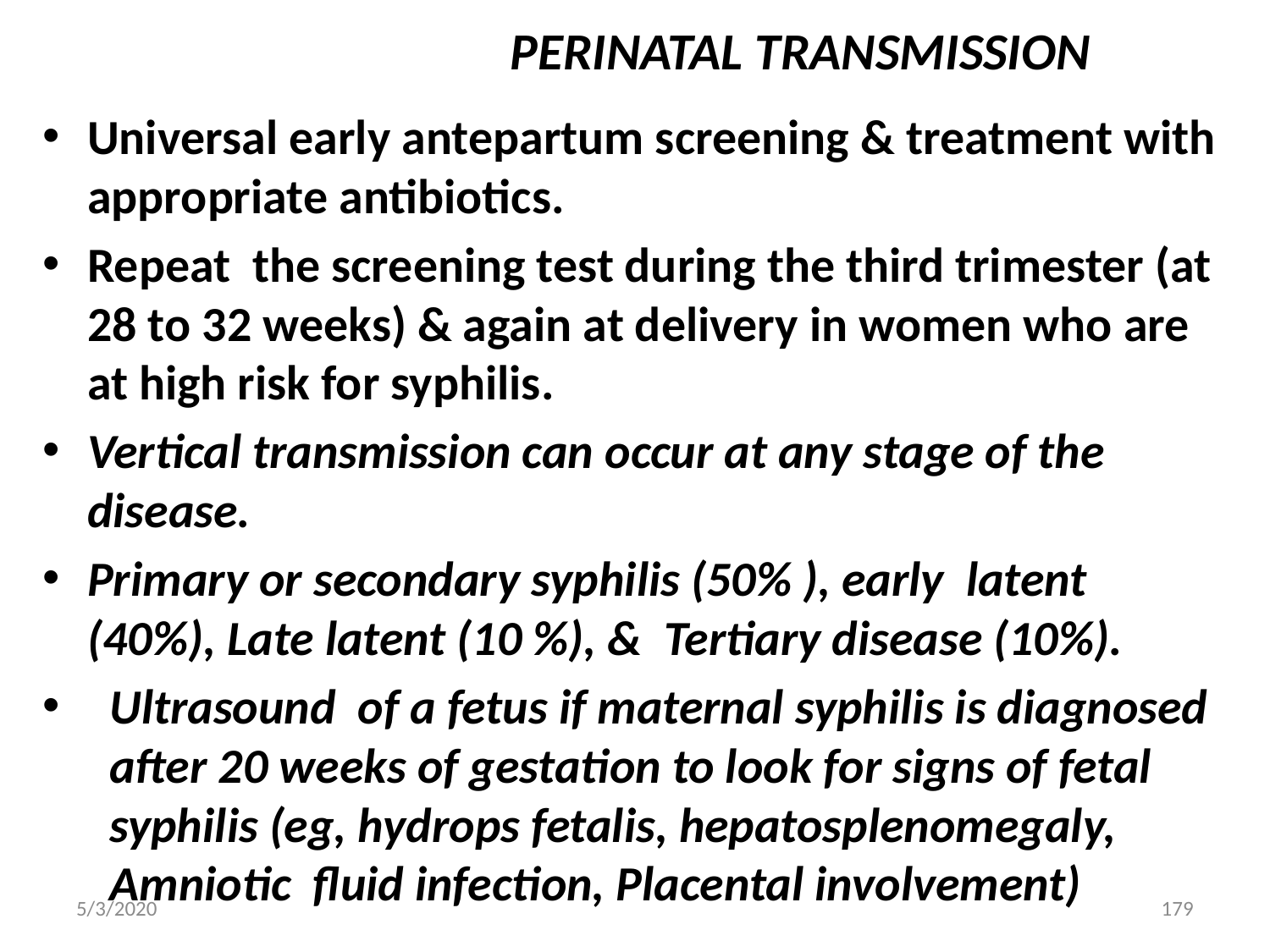

# PERINATAL TRANSMISSION
Universal early antepartum screening & treatment with appropriate antibiotics.
Repeat  the screening test during the third trimester (at 28 to 32 weeks) & again at delivery in women who are at high risk for syphilis.
Vertical transmission can occur at any stage of the disease.
Primary or secondary syphilis (50% ), early  latent (40%), Late latent (10 %), &  Tertiary disease (10%).
Ultrasound  of a fetus if maternal syphilis is diagnosed after 20 weeks of gestation to look for signs of fetal syphilis (eg, hydrops fetalis, hepatosplenomegaly, Amniotic  fluid infection, Placental involvement)

5/3/2020
179